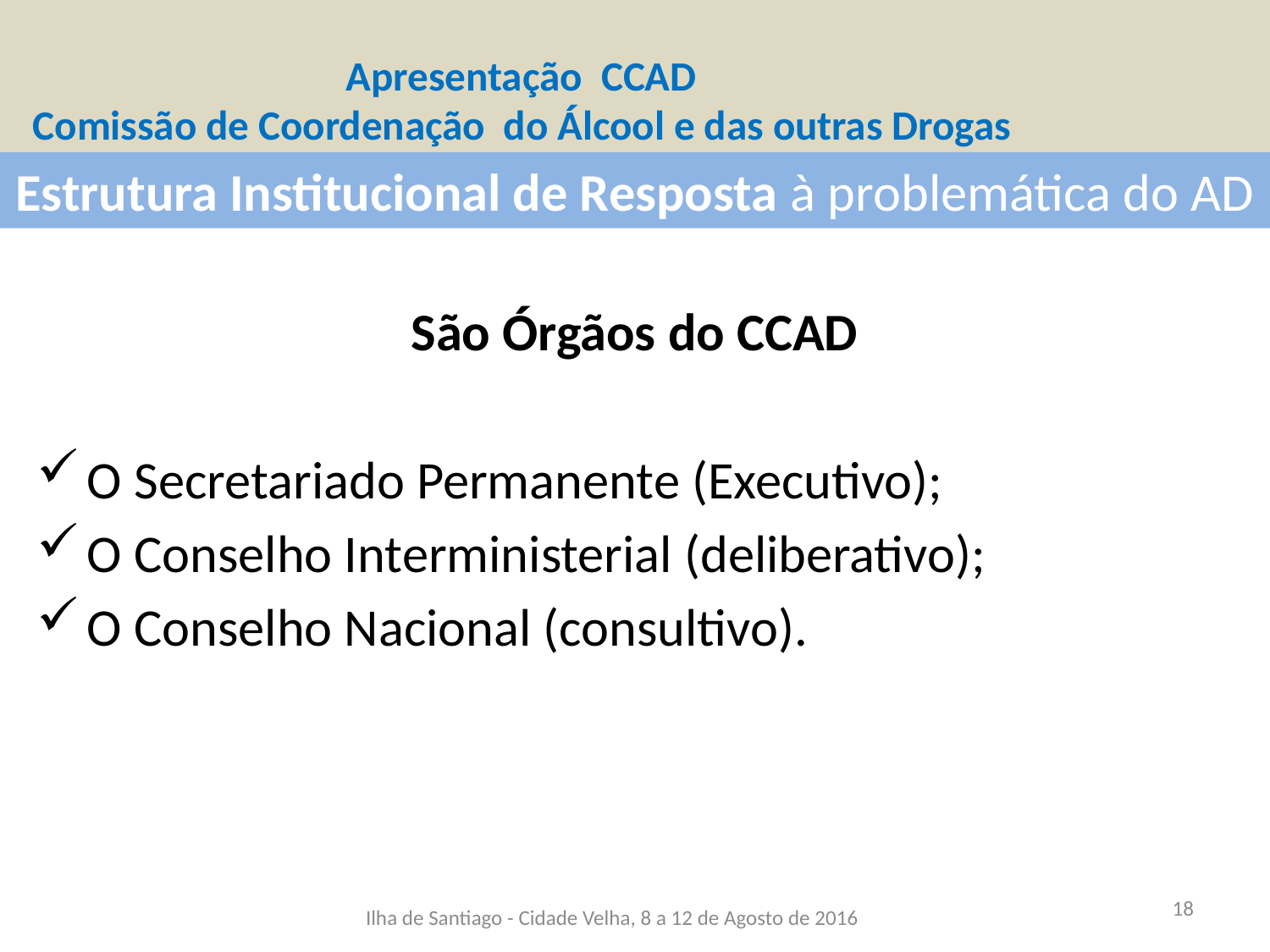

# Apresentação  CCAD Comissão de Coordenação  do Álcool e das outras Drogas
Estrutura Institucional de Resposta à problemática do AD

São Órgãos do CCAD

O Secretariado Permanente (Executivo);
O Conselho Interministerial (deliberativo);
O Conselho Nacional (consultivo).

Ilha de Santiago - Cidade Velha, 8 a 12 de Agosto de 2016
18